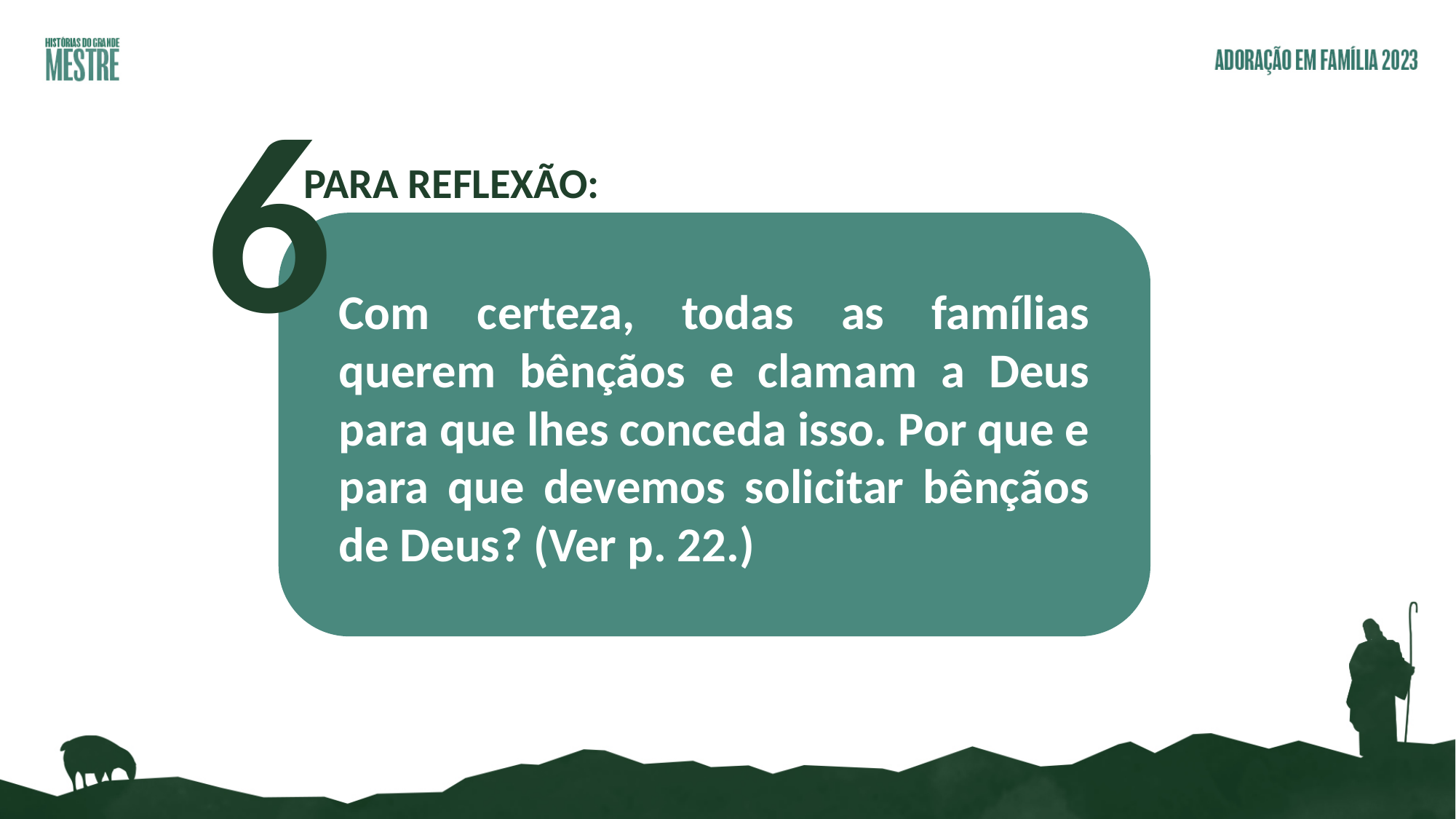

6
PARA REFLEXÃO:

Com certeza, todas as famílias querem bênçãos e clamam a Deus para que lhes conceda isso. Por que e para que devemos solicitar bênçãos de Deus? (Ver p. 22.)